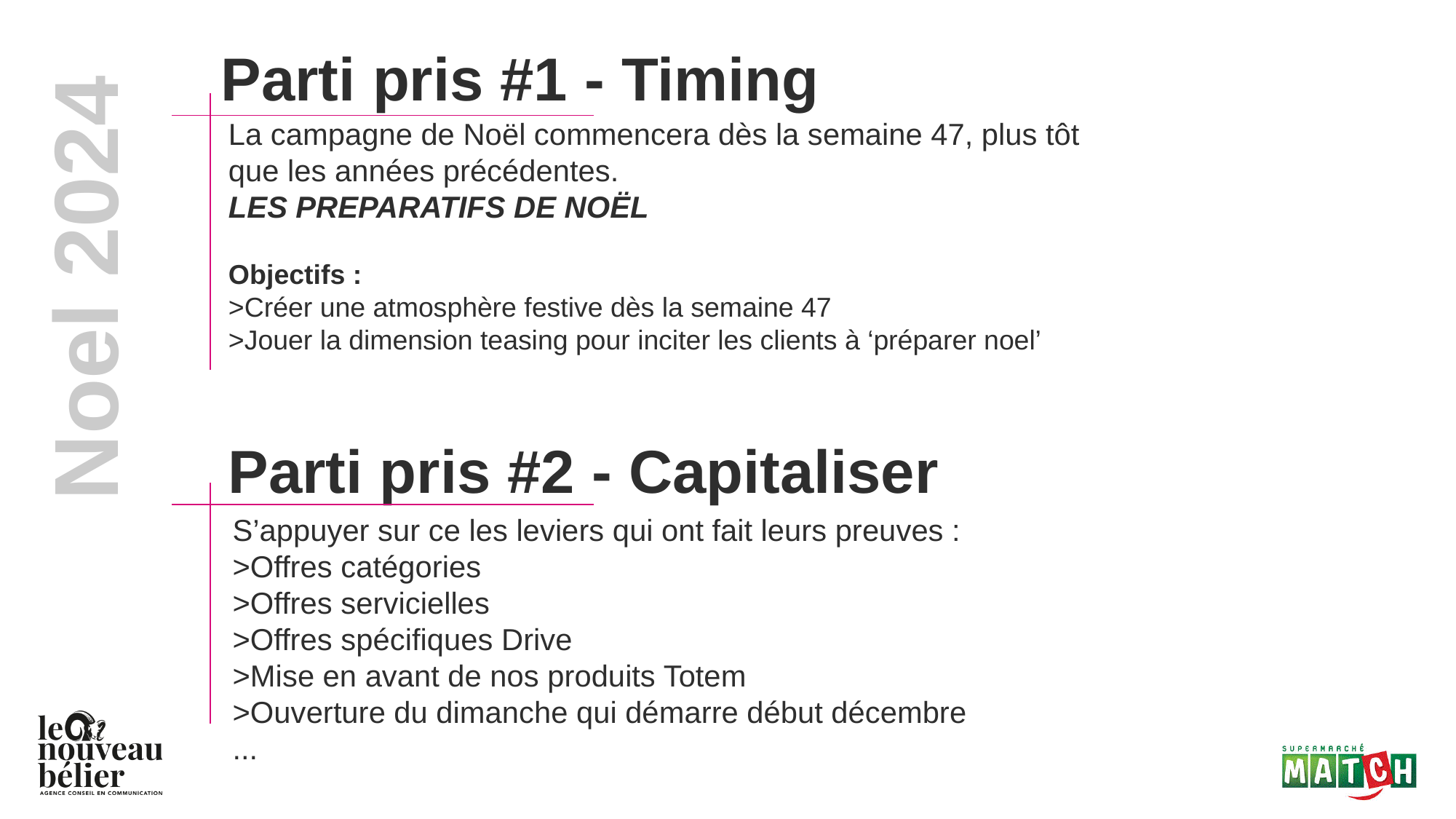

Parti pris #1 - Timing

# La campagne de Noël commencera dès la semaine 47, plus tôt que les années précédentes. LES PREPARATIFS DE NOËL Objectifs : >Créer une atmosphère festive dès la semaine 47 >Jouer la dimension teasing pour inciter les clients à ‘préparer noel’
Noel 2024
Parti pris #2 - Capitaliser

S’appuyer sur ce les leviers qui ont fait leurs preuves :
>Offres catégories
>Offres servicielles
>Offres spécifiques Drive
>Mise en avant de nos produits Totem
>Ouverture du dimanche qui démarre début décembre
...